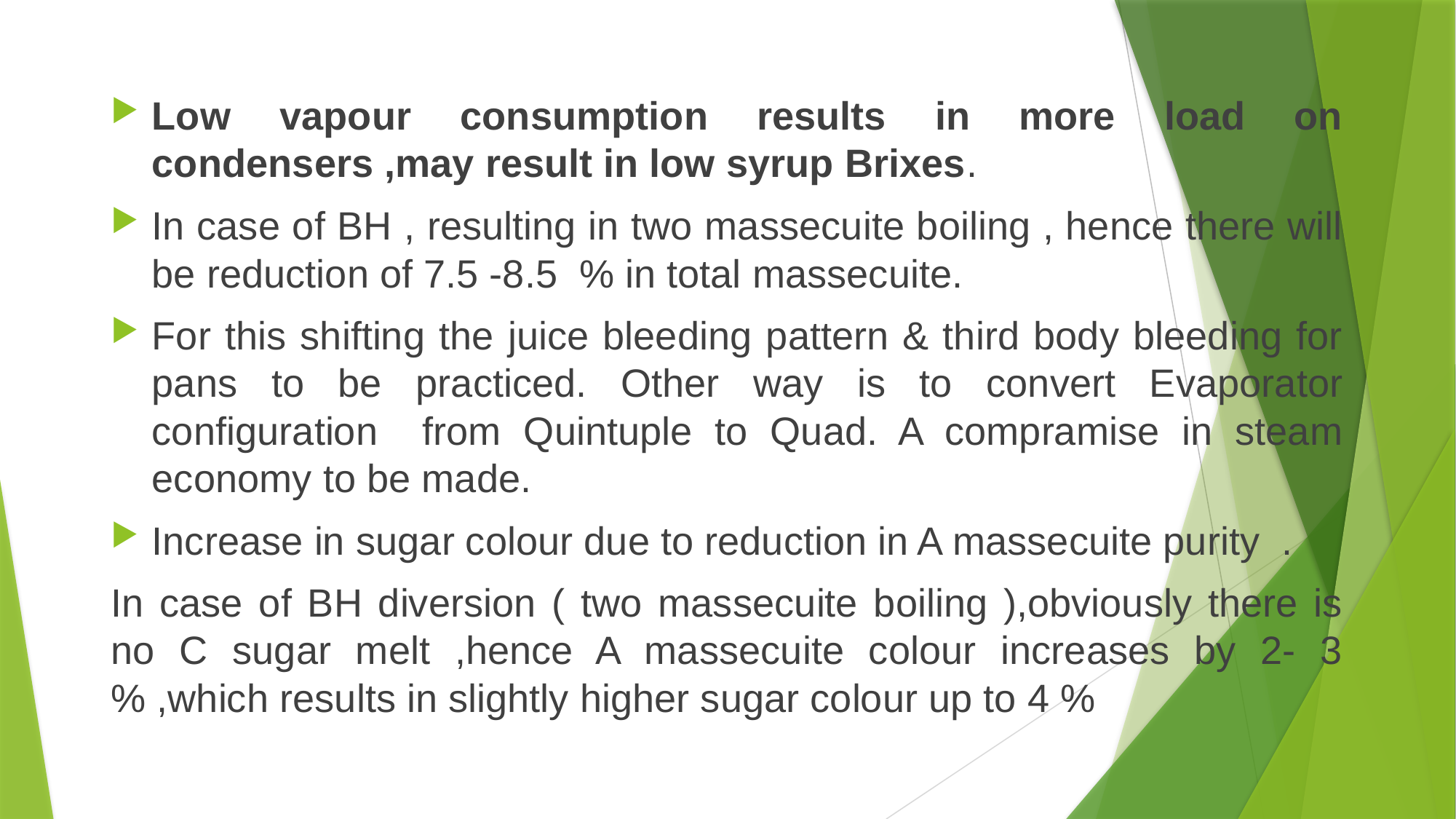

Low vapour consumption results in more load on condensers ,may result in low syrup Brixes.
In case of BH , resulting in two massecuite boiling , hence there will be reduction of 7.5 -8.5  % in total massecuite.
For this shifting the juice bleeding pattern & third body bleeding for pans to be practiced. Other way is to convert Evaporator configuration  from Quintuple to Quad. A compramise in steam economy to be made.
Increase in sugar colour due to reduction in A massecuite purity  .
In case of BH diversion ( two massecuite boiling ),obviously there is no C sugar melt ,hence A massecuite colour increases by 2- 3 % ,which results in slightly higher sugar colour up to 4 %